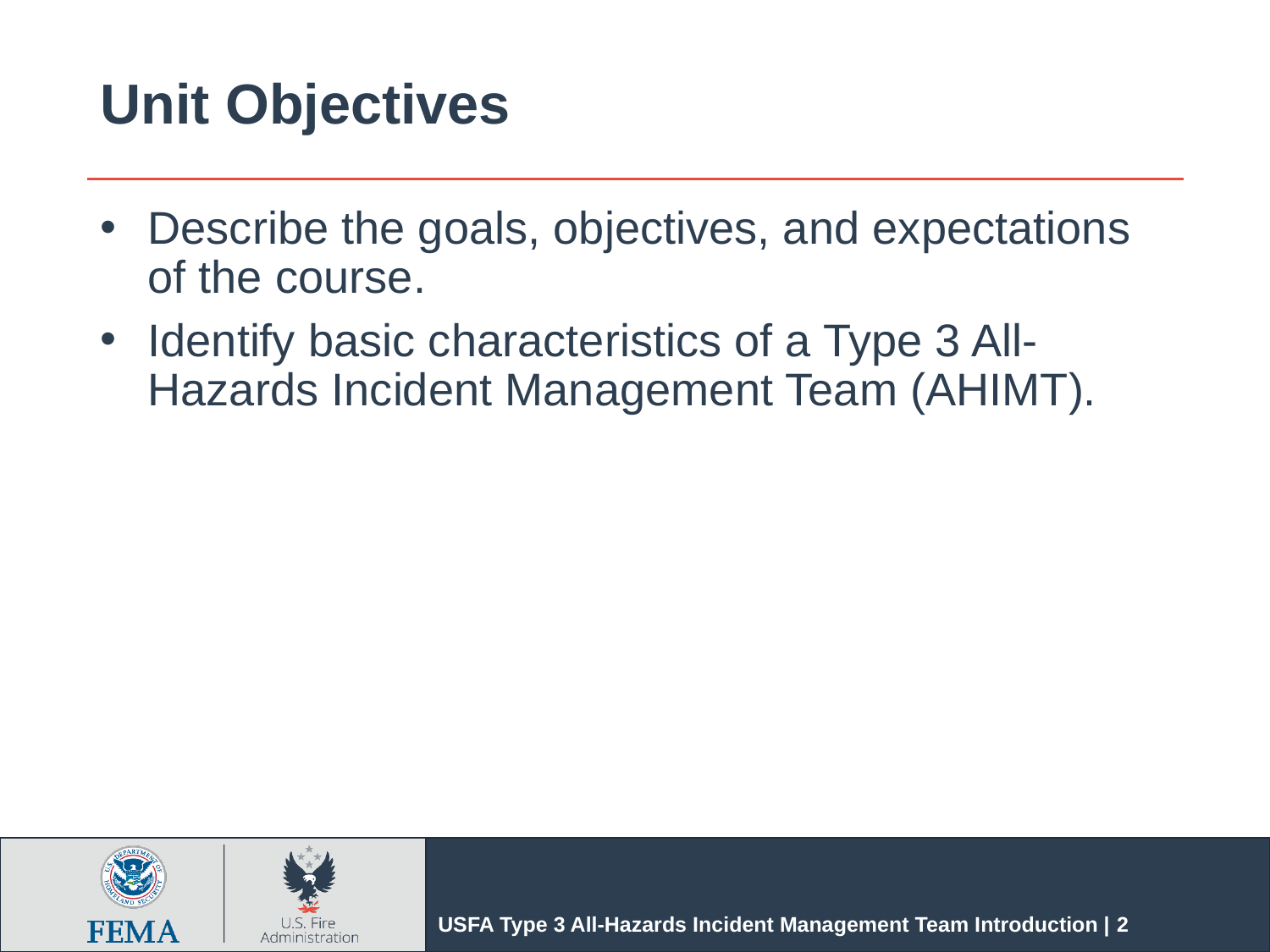

# Unit Objectives
Describe the goals, objectives, and expectations of the course.
Identify basic characteristics of a Type 3 All-Hazards Incident Management Team (AHIMT).

USFA Type 3 All-Hazards Incident Management Team Introduction | 2